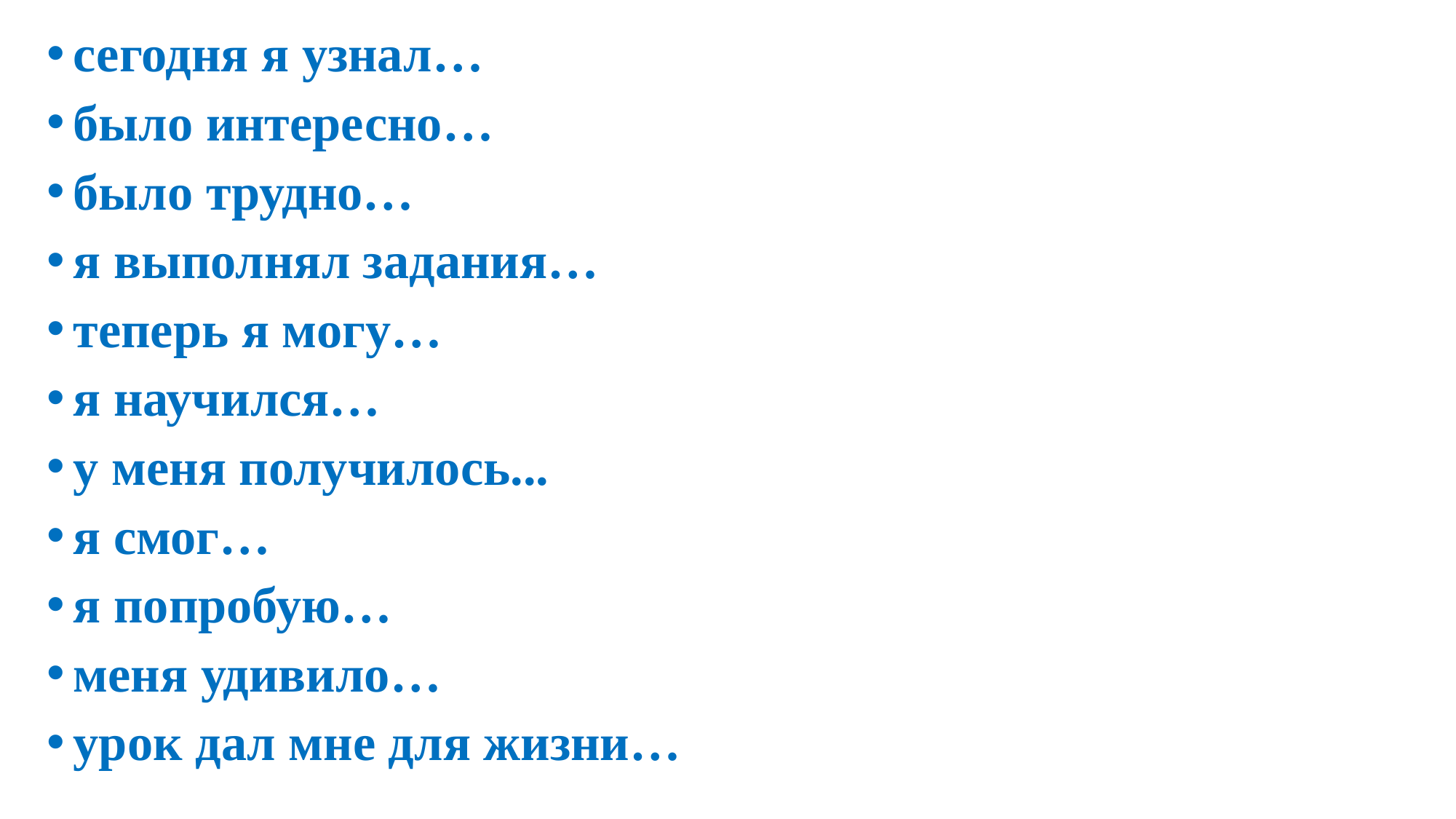

сегодня я узнал…
было интересно…
было трудно…
я выполнял задания…
теперь я могу…
я научился…
у меня получилось...
я смог…
я попробую…
меня удивило…
урок дал мне для жизни…